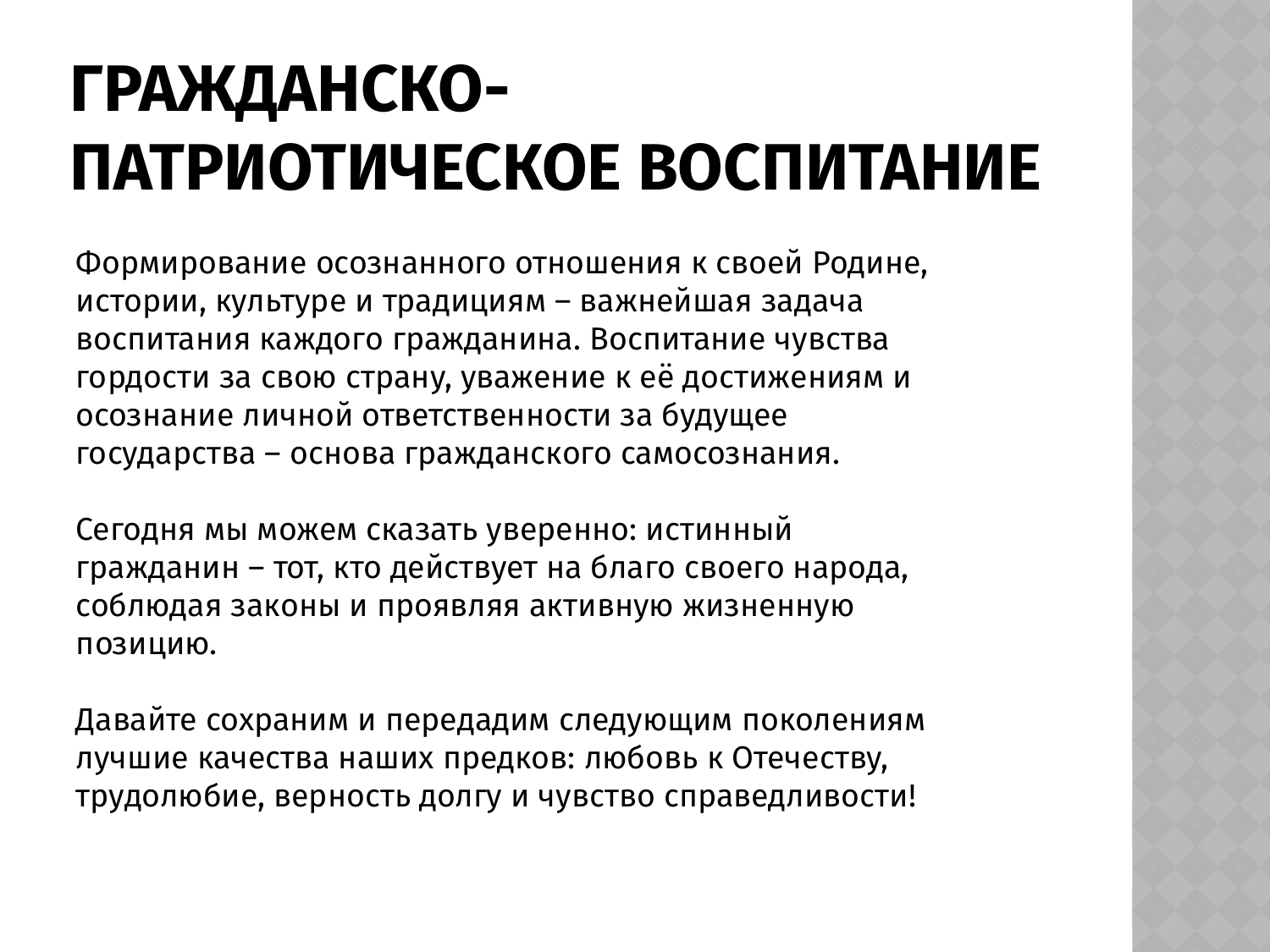

# Гражданско-патриотическое воспитание
Формирование осознанного отношения к своей Родине, истории, культуре и традициям – важнейшая задача воспитания каждого гражданина. Воспитание чувства гордости за свою страну, уважение к её достижениям и осознание личной ответственности за будущее государства – основа гражданского самосознания.

Сегодня мы можем сказать уверенно: истинный гражданин – тот, кто действует на благо своего народа, соблюдая законы и проявляя активную жизненную позицию.

Давайте сохраним и передадим следующим поколениям лучшие качества наших предков: любовь к Отечеству, трудолюбие, верность долгу и чувство справедливости!